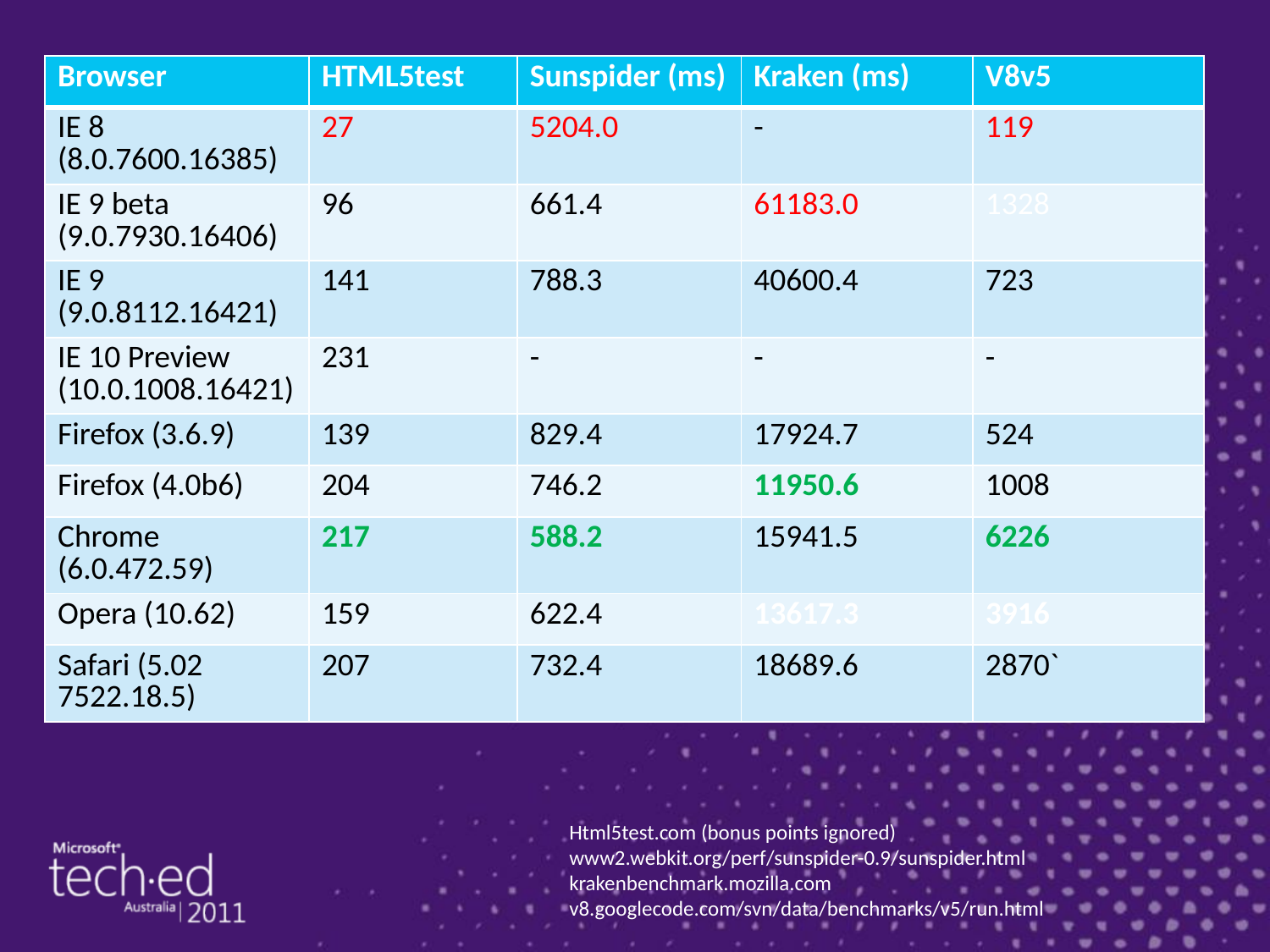

| Browser | HTML5test | Sunspider (ms) | Kraken (ms) | V8v5 |
| --- | --- | --- | --- | --- |
| IE 8 (8.0.7600.16385) | 27 | 5204.0 | - | 119 |
| IE 9 beta (9.0.7930.16406) | 96 | 661.4 | 61183.0 | 1328 |
| IE 9 (9.0.8112.16421) | 141 | 788.3 | 40600.4 | 723 |
| IE 10 Preview (10.0.1008.16421) | 231 | - | - | - |
| Firefox (3.6.9) | 139 | 829.4 | 17924.7 | 524 |
| Firefox (4.0b6) | 204 | 746.2 | 11950.6 | 1008 |
| Chrome (6.0.472.59) | 217 | 588.2 | 15941.5 | 6226 |
| Opera (10.62) | 159 | 622.4 | 13617.3 | 3916 |
| Safari (5.02 7522.18.5) | 207 | 732.4 | 18689.6 | 2870` |
Html5test.com (bonus points ignored)
www2.webkit.org/perf/sunspider-0.9/sunspider.html
krakenbenchmark.mozilla.com
v8.googlecode.com/svn/data/benchmarks/v5/run.html